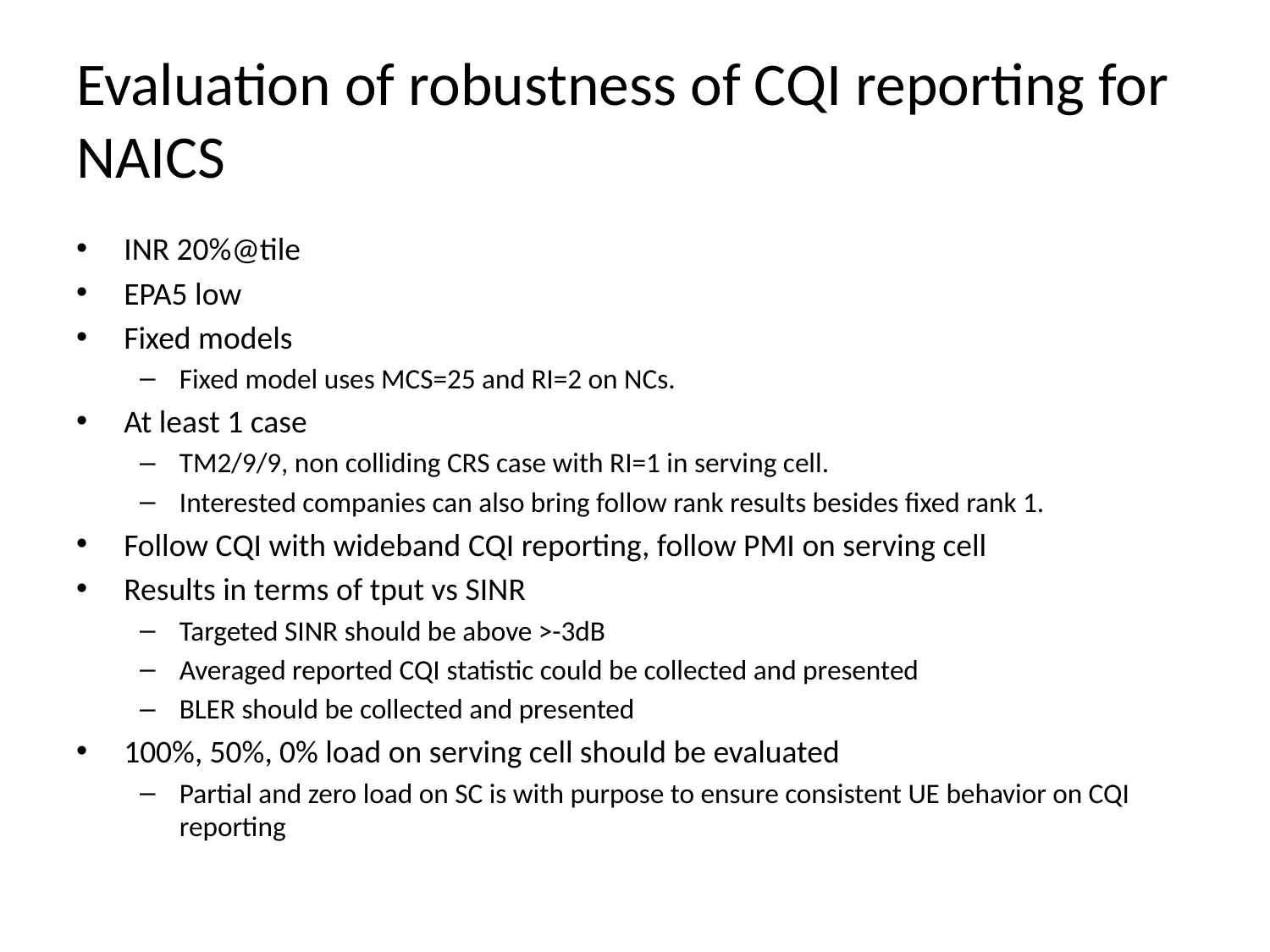

# Evaluation of robustness of CQI reporting for NAICS
INR 20%@tile
EPA5 low
Fixed models
Fixed model uses MCS=25 and RI=2 on NCs.
At least 1 case
TM2/9/9, non colliding CRS case with RI=1 in serving cell.
Interested companies can also bring follow rank results besides fixed rank 1.
Follow CQI with wideband CQI reporting, follow PMI on serving cell
Results in terms of tput vs SINR
Targeted SINR should be above >-3dB
Averaged reported CQI statistic could be collected and presented
BLER should be collected and presented
100%, 50%, 0% load on serving cell should be evaluated
Partial and zero load on SC is with purpose to ensure consistent UE behavior on CQI reporting